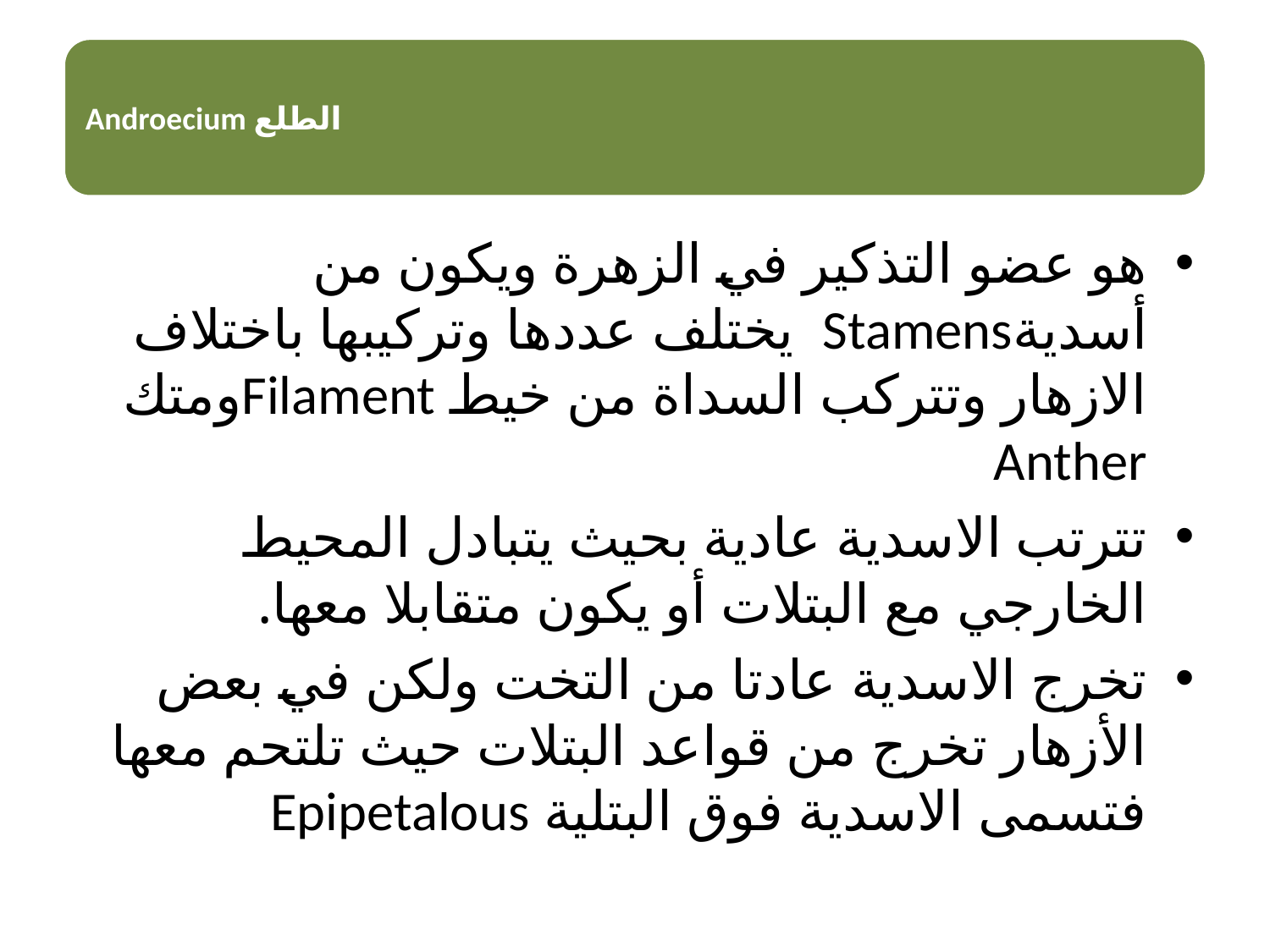

ھو عضو التذكیر في الزھرة ویكون من أسدیةStamens  یختلف عددھا وتركیبھا باختلاف الازهار وتتركب السداة من خيط Filamentومتك Anther
تترتب الاسدیة عادیة بحیث یتبادل المحیط الخارجي مع البتلات أو یكون متقابلا معھا.
تخرج الاسدیة عادتا من التخت ولكن في بعض الأزھار تخرج من قواعد البتلات حیث تلتحم معھا فتسمى الاسدیة فوق البتلیة Epipetalous